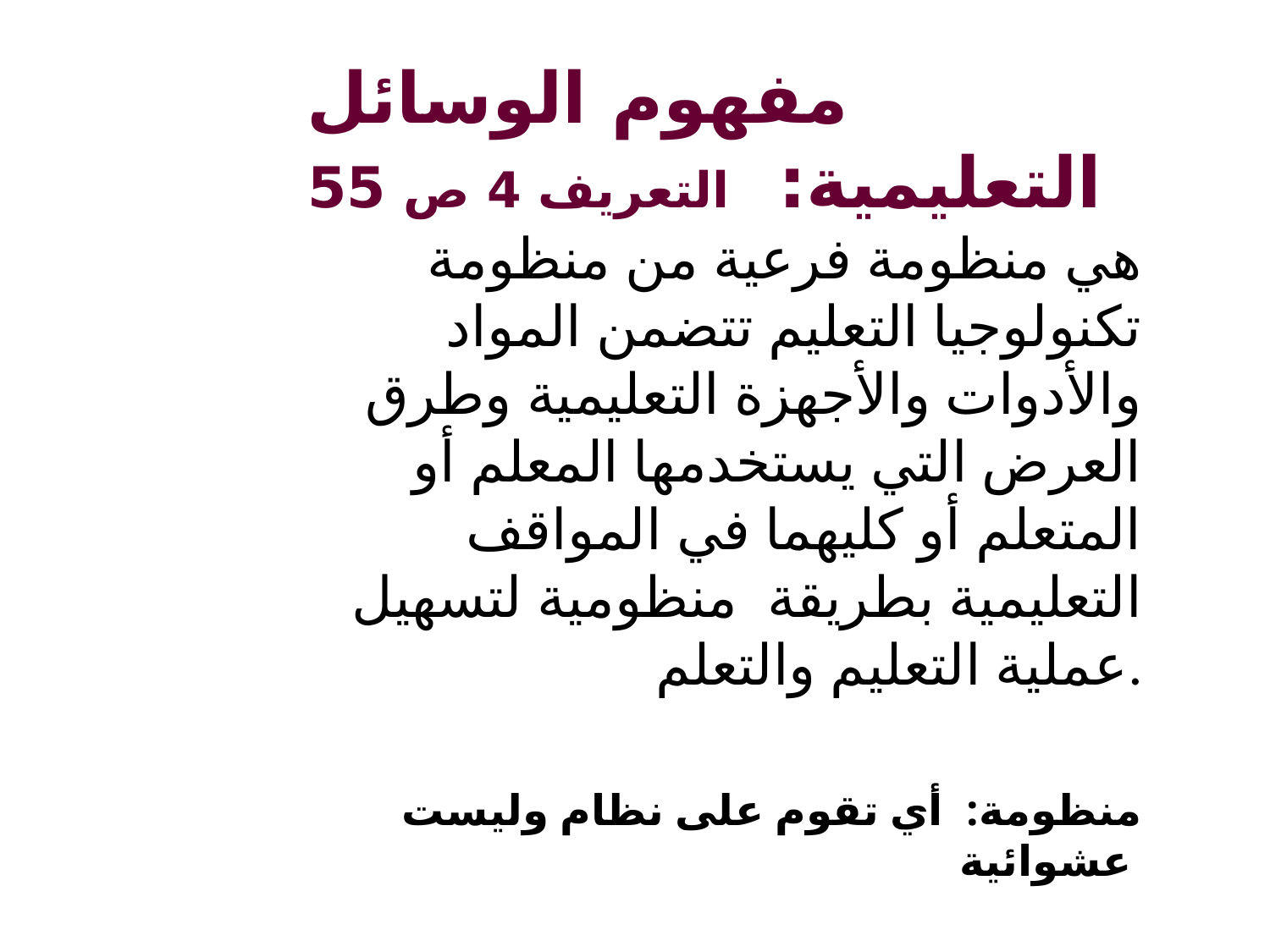

مفهوم الوسائل التعليمية:  التعريف 4 ص 55

هي منظومة فرعية من منظومة تكنولوجيا التعليم تتضمن المواد والأدوات والأجهزة التعليمية وطرق العرض التي يستخدمها المعلم أو المتعلم أو كليهما في المواقف التعليمية بطريقة  منظومية لتسهيل عملية التعليم والتعلم.

منظومة:  أي تقوم على نظام وليست عشوائية